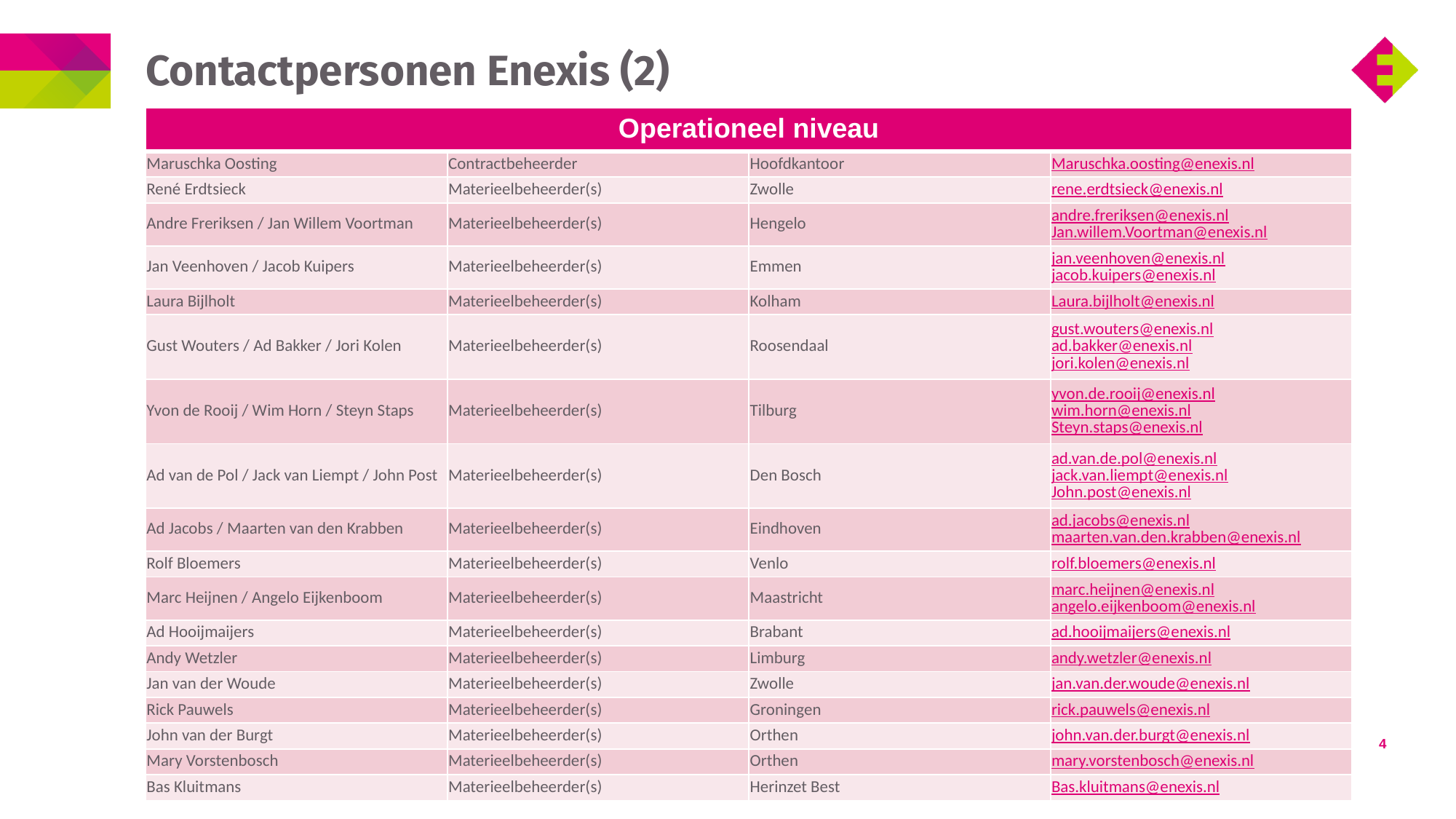

# Contactpersonen Enexis (2)
| Operationeel niveau |  |  |  |
| --- | --- | --- | --- |
| Maruschka Oosting | Contractbeheerder | Hoofdkantoor | Maruschka.oosting@enexis.nl |
| René Erdtsieck | Materieelbeheerder(s) | Zwolle | rene.erdtsieck@enexis.nl |
| Andre Freriksen / Jan Willem Voortman | Materieelbeheerder(s) | Hengelo | andre.freriksen@enexis.nl Jan.willem.Voortman@enexis.nl |
| Jan Veenhoven / Jacob Kuipers | Materieelbeheerder(s) | Emmen | jan.veenhoven@enexis.nl jacob.kuipers@enexis.nl |
| Laura Bijlholt | Materieelbeheerder(s) | Kolham | Laura.bijlholt@enexis.nl |
| Gust Wouters / Ad Bakker / Jori Kolen | Materieelbeheerder(s) | Roosendaal | gust.wouters@enexis.nl ad.bakker@enexis.nl jori.kolen@enexis.nl |
| Yvon de Rooij / Wim Horn / Steyn Staps | Materieelbeheerder(s) | Tilburg | yvon.de.rooij@enexis.nl wim.horn@enexis.nl Steyn.staps@enexis.nl |
| Ad van de Pol / Jack van Liempt / John Post | Materieelbeheerder(s) | Den Bosch | ad.van.de.pol@enexis.nl jack.van.liempt@enexis.nl John.post@enexis.nl |
| Ad Jacobs / Maarten van den Krabben | Materieelbeheerder(s) | Eindhoven | ad.jacobs@enexis.nl maarten.van.den.krabben@enexis.nl |
| Rolf Bloemers | Materieelbeheerder(s) | Venlo | rolf.bloemers@enexis.nl |
| Marc Heijnen / Angelo Eijkenboom | Materieelbeheerder(s) | Maastricht | marc.heijnen@enexis.nl angelo.eijkenboom@enexis.nl |
| Ad Hooijmaijers | Materieelbeheerder(s) | Brabant | ad.hooijmaijers@enexis.nl |
| Andy Wetzler | Materieelbeheerder(s) | Limburg | andy.wetzler@enexis.nl |
| Jan van der Woude | Materieelbeheerder(s) | Zwolle | jan.van.der.woude@enexis.nl |
| Rick Pauwels | Materieelbeheerder(s) | Groningen | rick.pauwels@enexis.nl |
| John van der Burgt | Materieelbeheerder(s) | Orthen | john.van.der.burgt@enexis.nl |
| Mary Vorstenbosch | Materieelbeheerder(s) | Orthen | mary.vorstenbosch@enexis.nl |
| Bas Kluitmans | Materieelbeheerder(s) | Herinzet Best | Bas.kluitmans@enexis.nl |
Voettekst
4